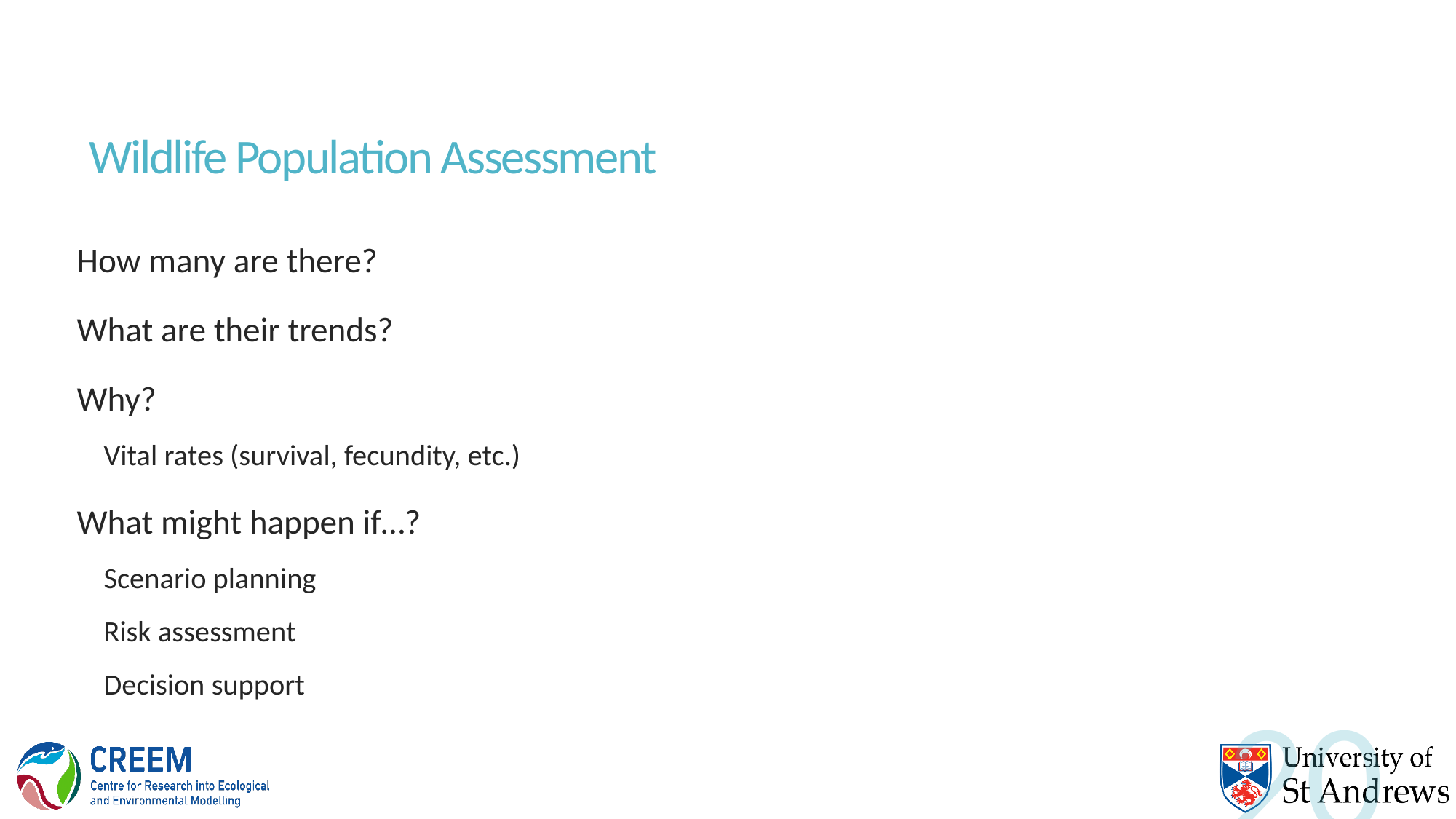

# Wildlife Population Assessment
How many are there?
What are their trends?
Why?
Vital rates (survival, fecundity, etc.)
What might happen if…?
Scenario planning
Risk assessment
Decision support

20